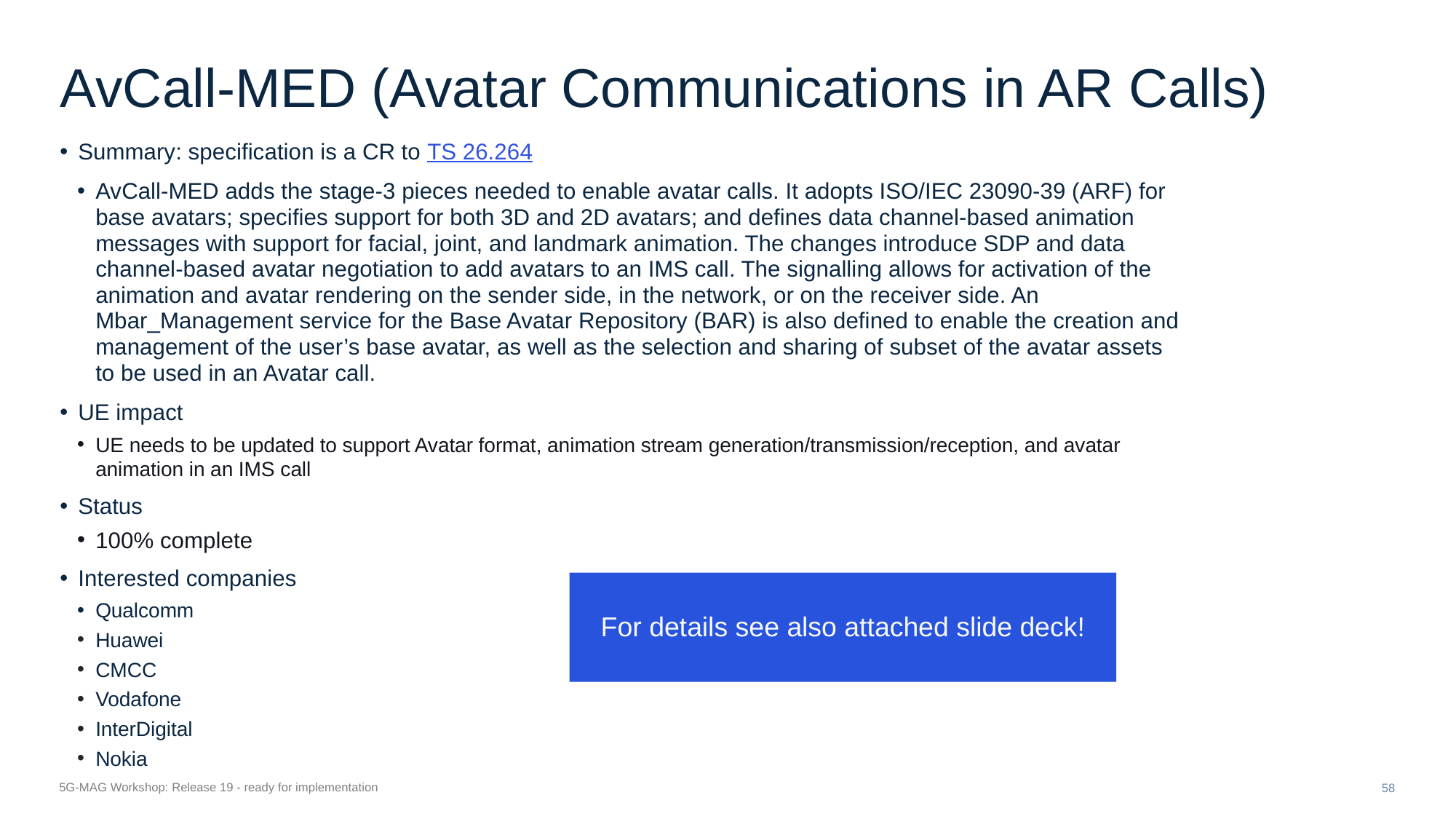

# AvCall-MED (Avatar Communications in AR Calls)
Summary: specification is a CR to TS 26.264
AvCall-MED adds the stage-3 pieces needed to enable avatar calls. It adopts ISO/IEC 23090-39 (ARF) for base avatars; specifies support for both 3D and 2D avatars; and defines data channel-based animation messages with support for facial, joint, and landmark animation. The changes introduce SDP and data channel-based avatar negotiation to add avatars to an IMS call. The signalling allows for activation of the animation and avatar rendering on the sender side, in the network, or on the receiver side. An Mbar_Management service for the Base Avatar Repository (BAR) is also defined to enable the creation and management of the user’s base avatar, as well as the selection and sharing of subset of the avatar assets to be used in an Avatar call.
UE impact
UE needs to be updated to support Avatar format, animation stream generation/transmission/reception, and avatar animation in an IMS call
Status
100% complete
Interested companies
Qualcomm
Huawei
CMCC
Vodafone
InterDigital
Nokia
For details see also attached slide deck!
5G-MAG Workshop: Release 19 - ready for implementation